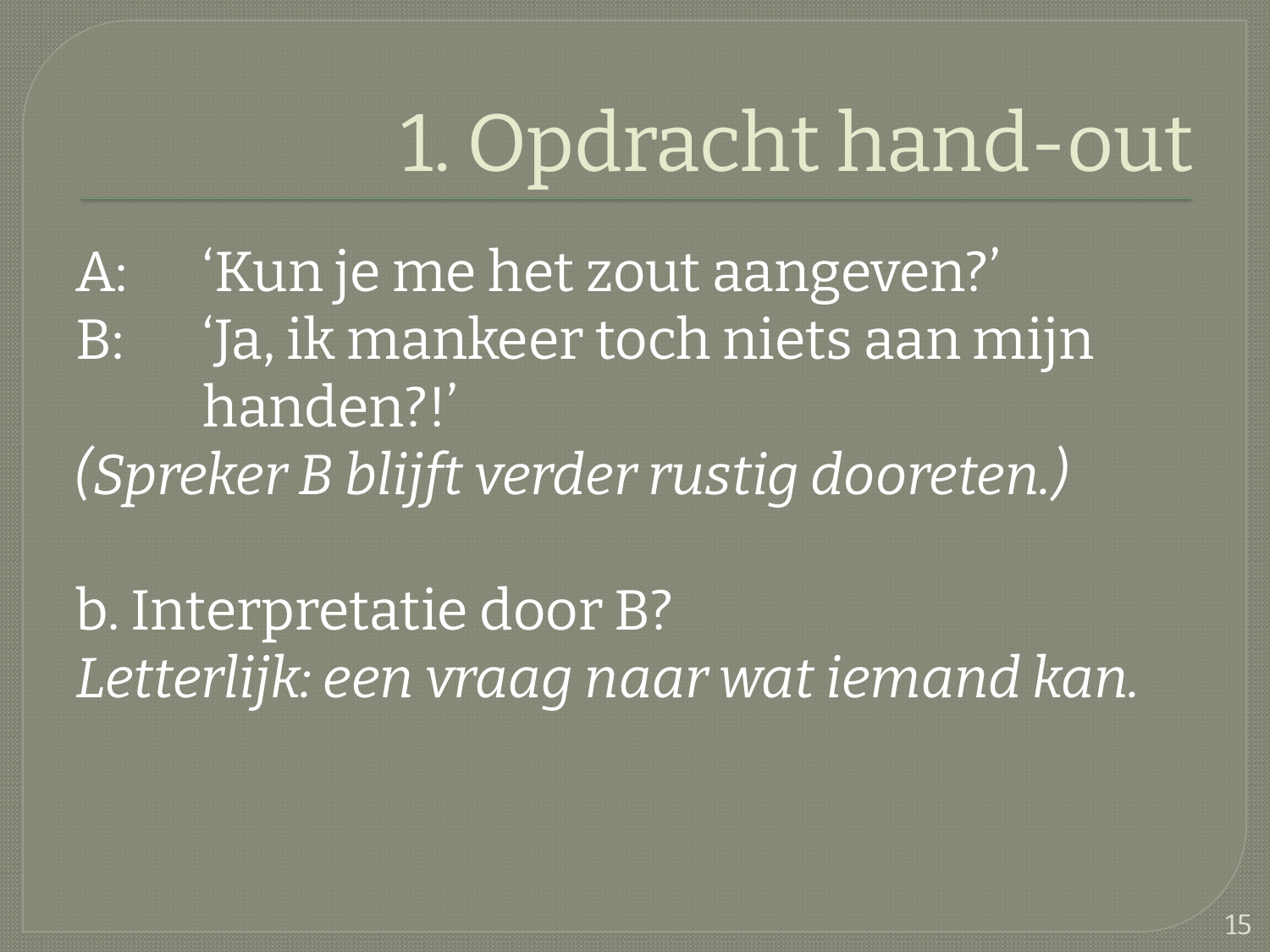

# 1. Opdracht hand-out
A:	‘Kun je me het zout aangeven?’
B:	‘Ja, ik mankeer toch niets aan mijn 	handen?!’
(Spreker B blijft verder rustig dooreten.)

b. Interpretatie door B?
Letterlijk: een vraag naar wat iemand kan.
15